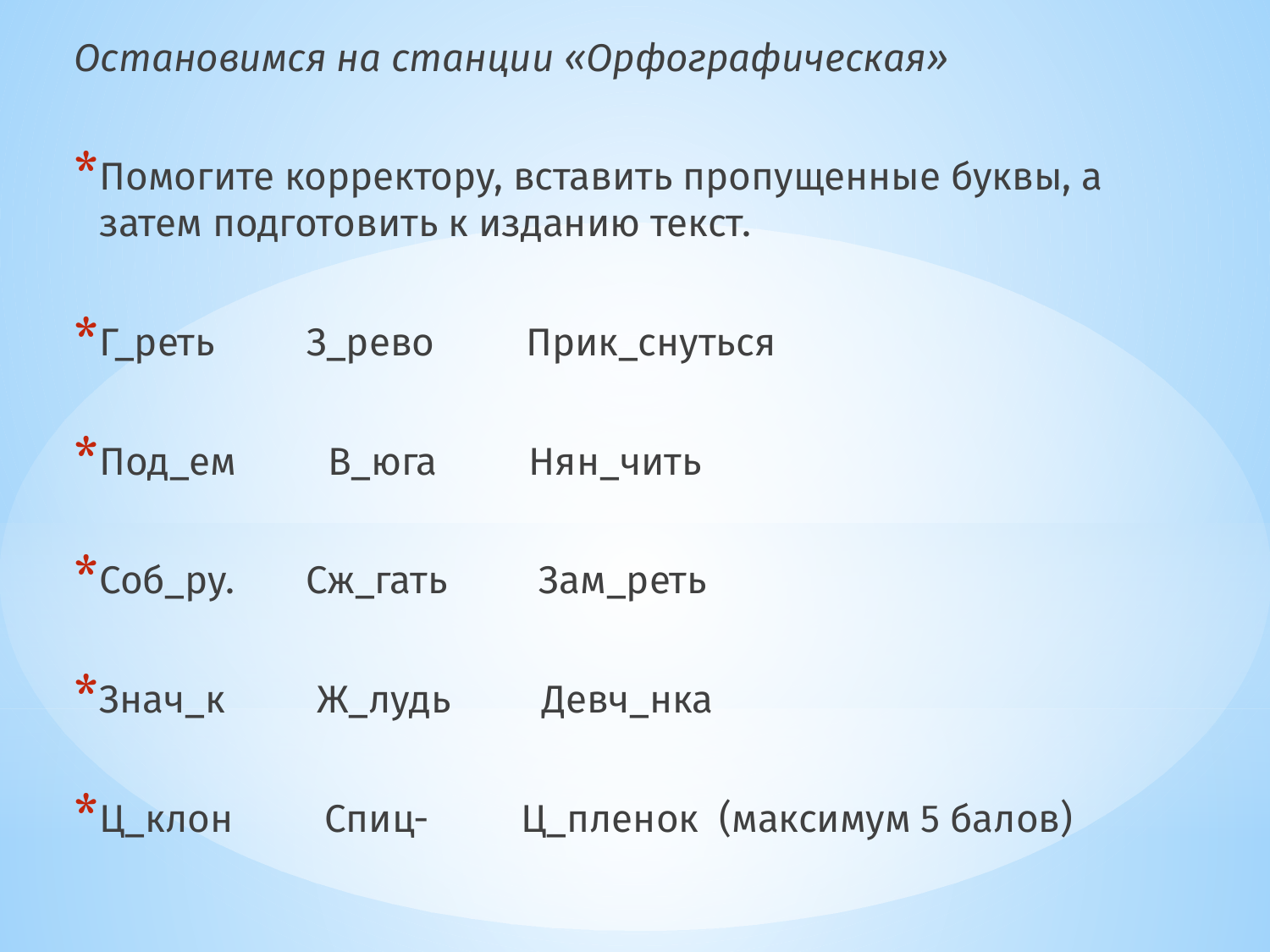

Остановимся на станции «Орфографическая»

Помогите корректору, вставить пропущенные буквы, а затем подготовить к изданию текст.

Г_реть         З_рево         Прик_снуться

Под_ем         В_юга         Нян_чить

Соб_ру.       Сж_гать         Зам_реть

Знач_к         Ж_лудь         Девч_нка

Ц_клон         Спиц-         Ц_пленок  (максимум 5 балов)